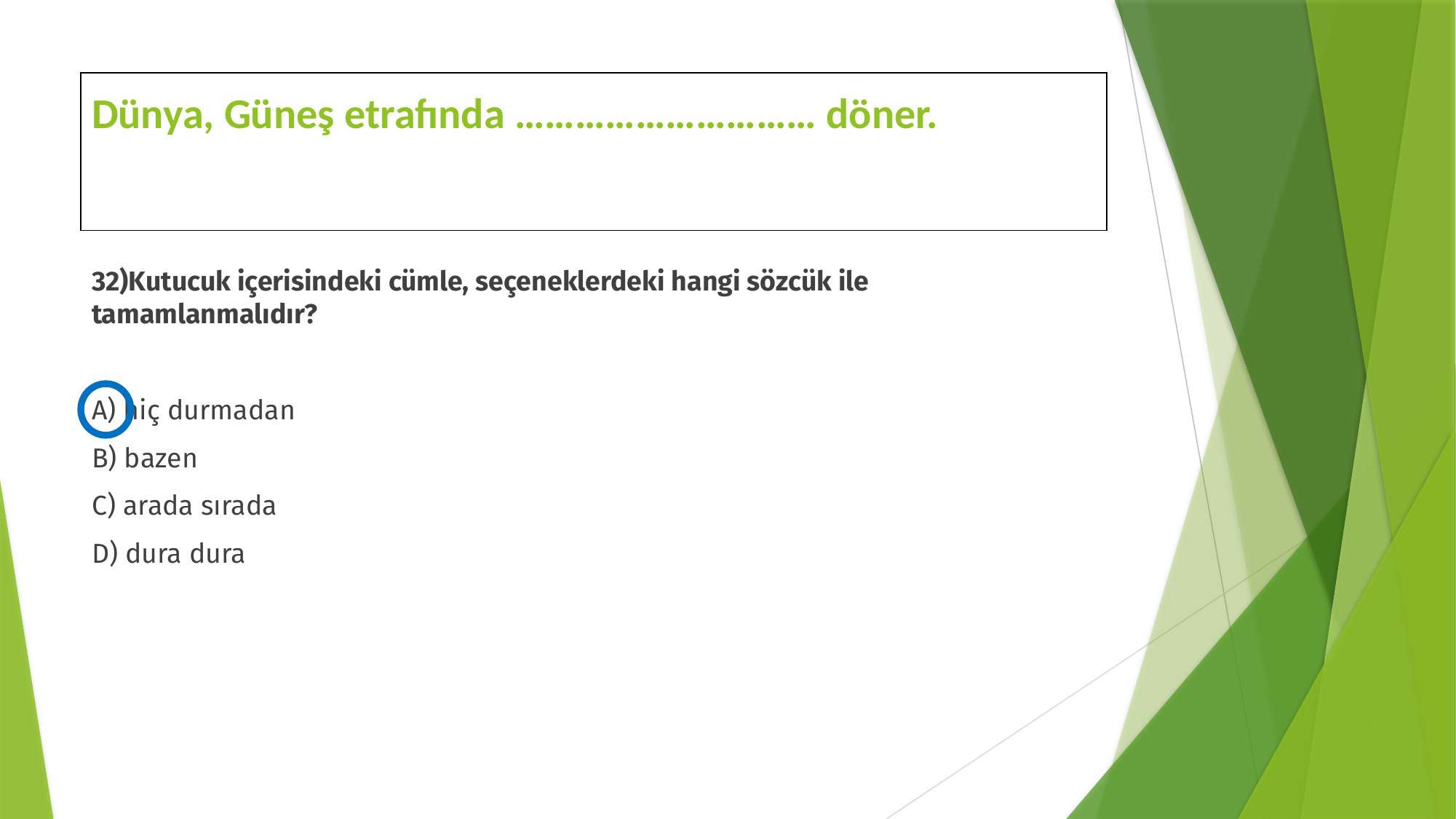

# Dünya, Güneş etrafında ………………………… döner.
32)Kutucuk içerisindeki cümle, seçeneklerdeki hangi sözcük ile tamamlanmalıdır?

A) hiç durmadan
B) bazen
C) arada sırada
D) dura dura